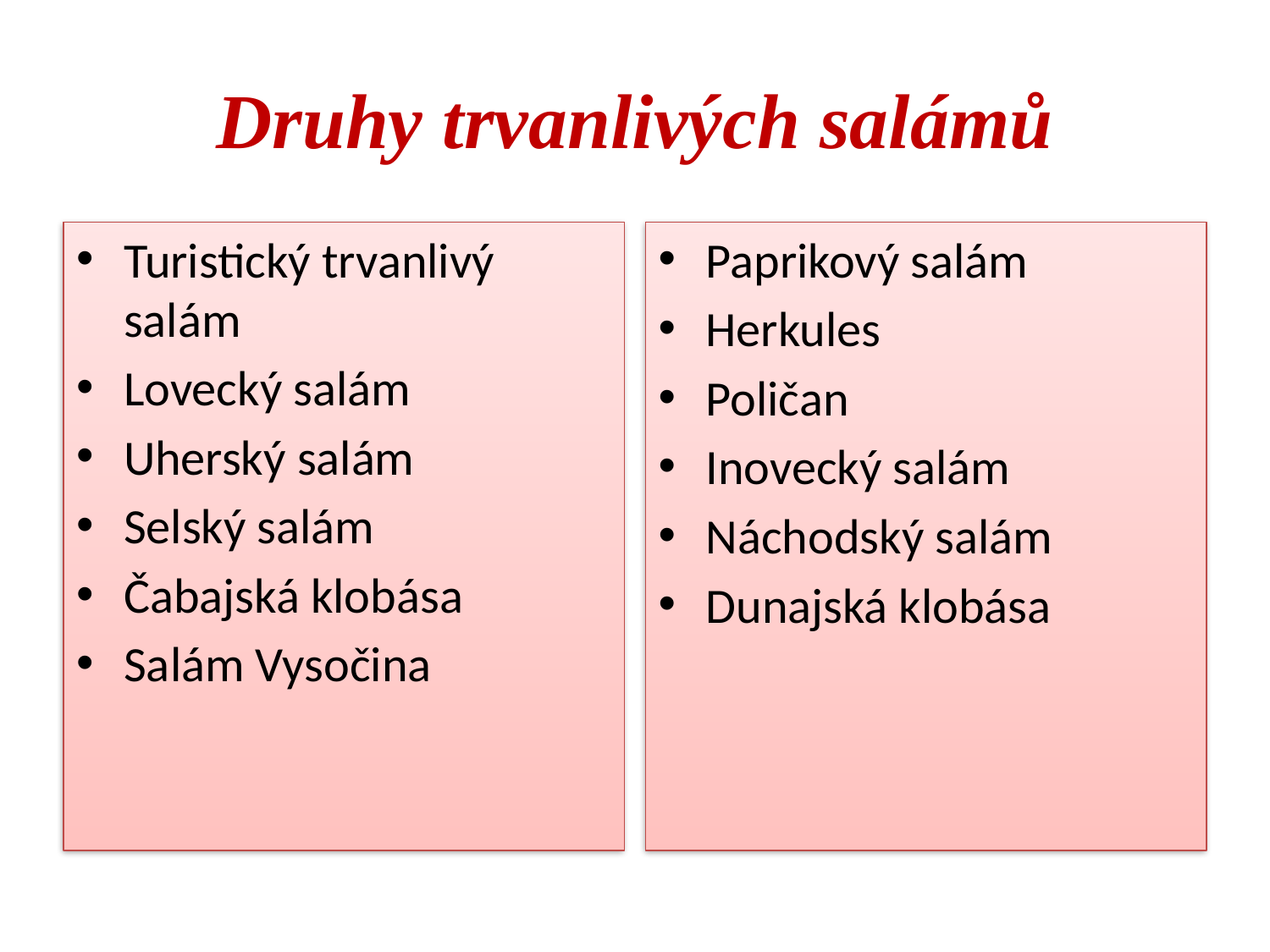

# Druhy trvanlivých salámů
Turistický trvanlivý salám
Lovecký salám
Uherský salám
Selský salám
Čabajská klobása
Salám Vysočina

Paprikový salám
Herkules
Poličan
Inovecký salám
Náchodský salám
Dunajská klobása